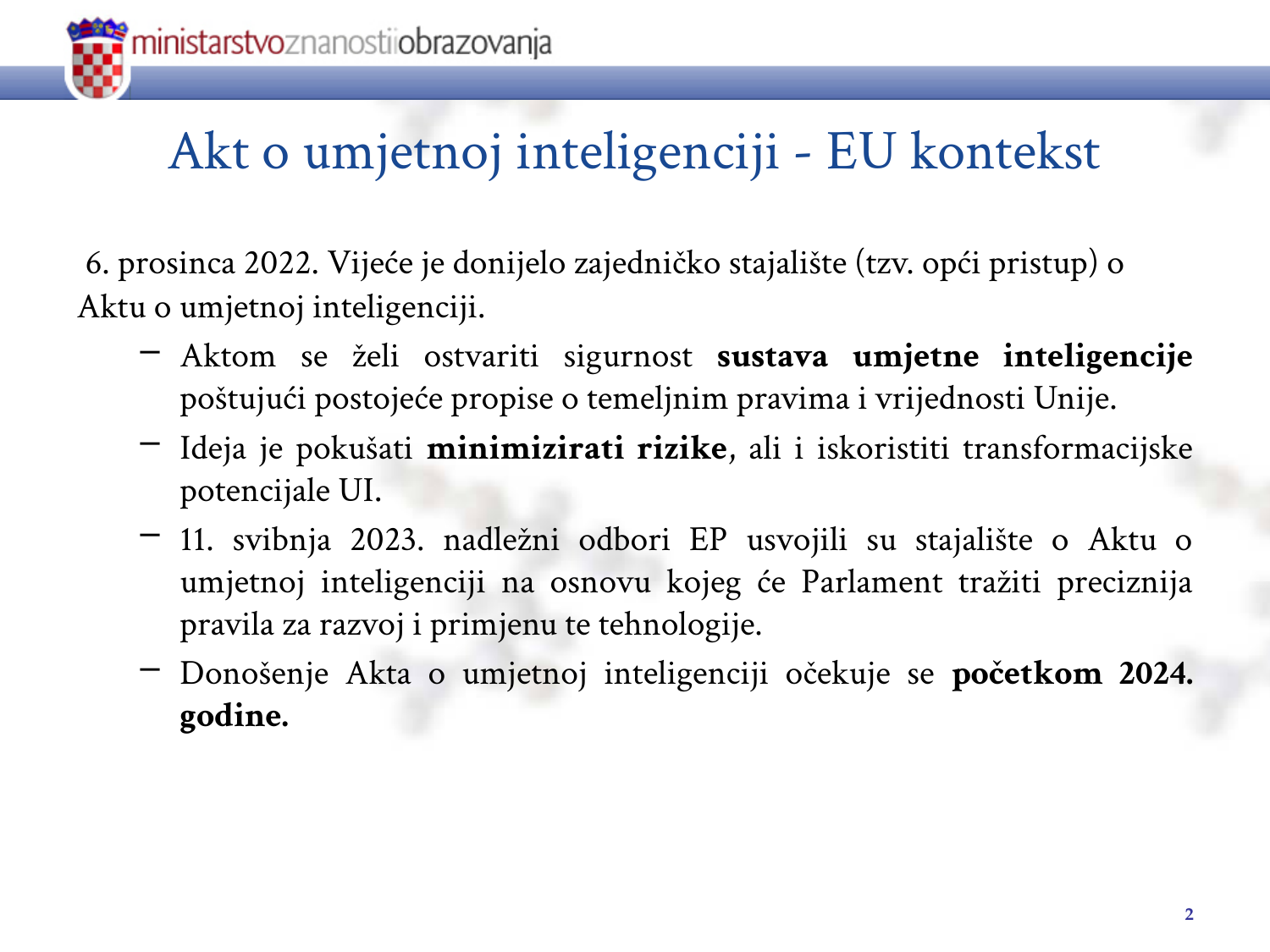

# Akt o umjetnoj inteligenciji - EU kontekst
 6. prosinca 2022. Vijeće je donijelo zajedničko stajalište (tzv. opći pristup) o Aktu o umjetnoj inteligenciji.
Aktom se želi ostvariti sigurnost sustava umjetne inteligencije poštujući postojeće propise o temeljnim pravima i vrijednosti Unije.
Ideja je pokušati minimizirati rizike, ali i iskoristiti transformacijske potencijale UI.
11. svibnja 2023. nadležni odbori EP usvojili su stajalište o Aktu o umjetnoj inteligenciji na osnovu kojeg će Parlament tražiti preciznija pravila za razvoj i primjenu te tehnologije.
Donošenje Akta o umjetnoj inteligenciji očekuje se početkom 2024. godine.
2